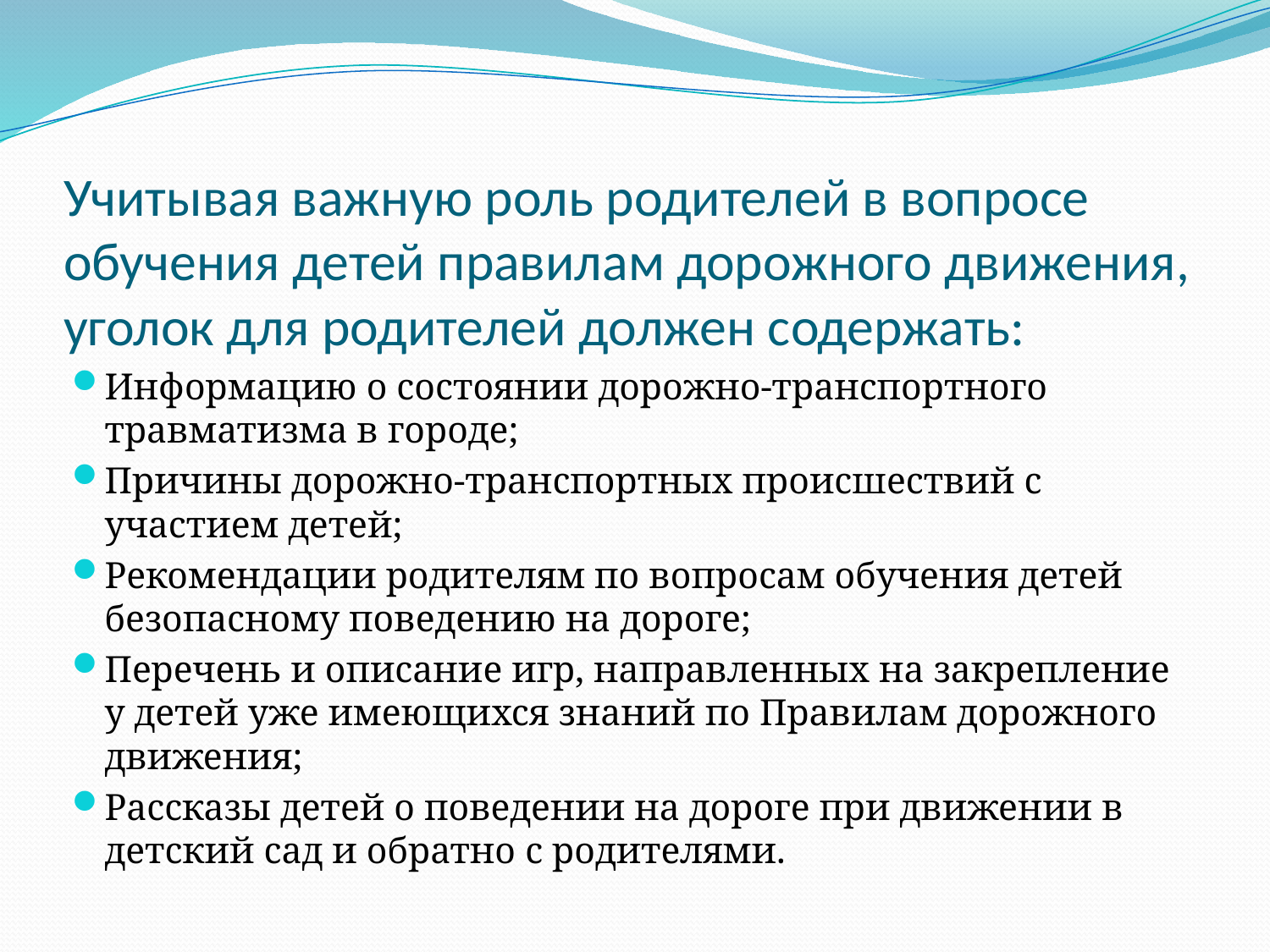

# Учитывая важную роль родителей в вопросе обучения детей правилам дорожного движения, уголок для родителей должен содержать:
Информацию о состоянии дорожно-транспортного травматизма в городе;
Причины дорожно-транспортных происшествий с участием детей;
Рекомендации родителям по вопросам обучения детей безопасному поведению на дороге;
Перечень и описание игр, направленных на закрепление у детей уже имеющихся знаний по Правилам дорожного движения;
Рассказы детей о поведении на дороге при движении в детский сад и обратно с родителями.